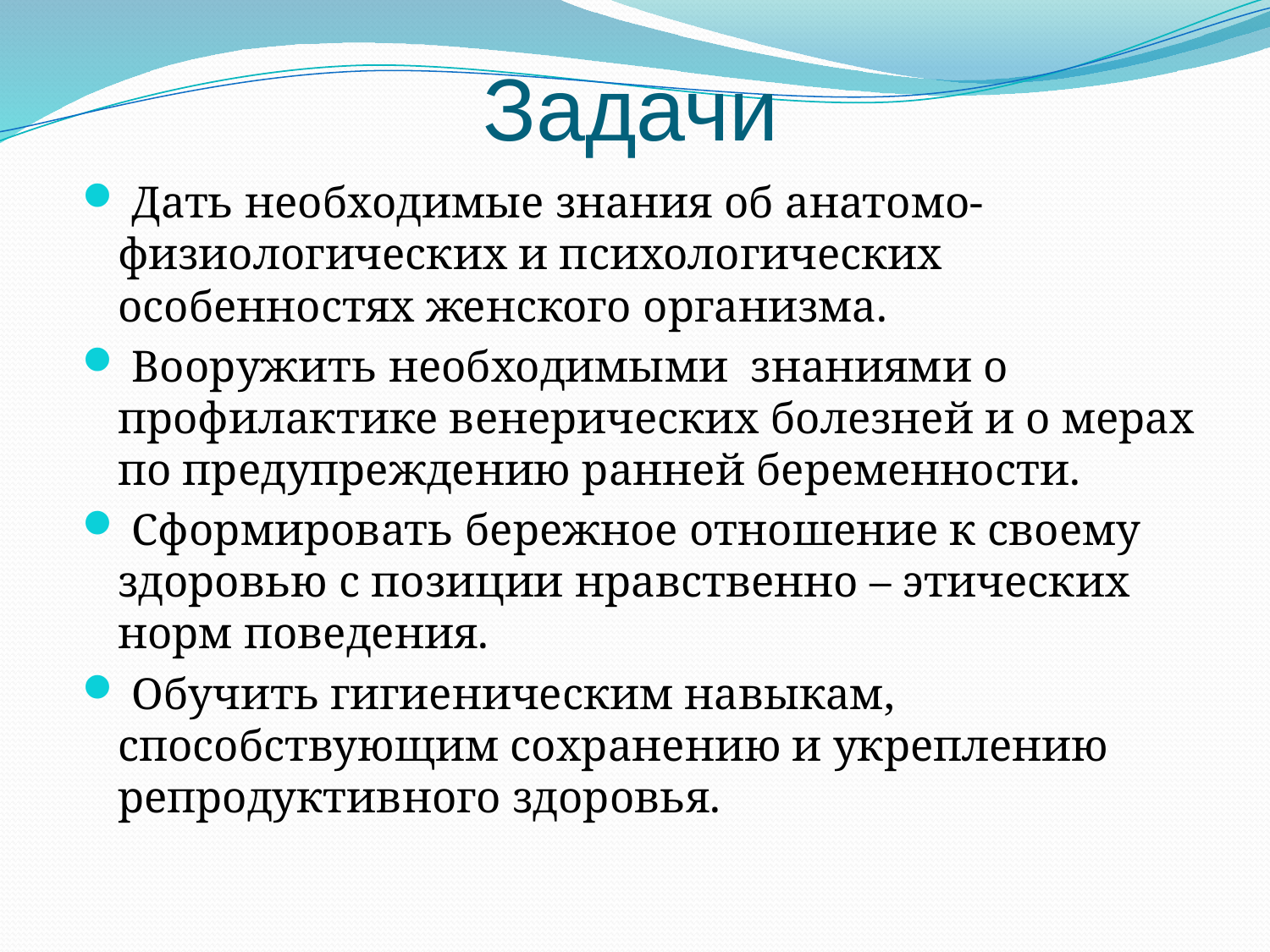

# Задачи
 Дать необходимые знания об анатомо- физиологических и психологических особенностях женского организма.
 Вооружить необходимыми  знаниями о профилактике венерических болезней и о мерах по предупреждению ранней беременности.
 Сформировать бережное отношение к своему здоровью с позиции нравственно – этических норм поведения.
 Обучить гигиеническим навыкам, способствующим сохранению и укреплению репродуктивного здоровья.